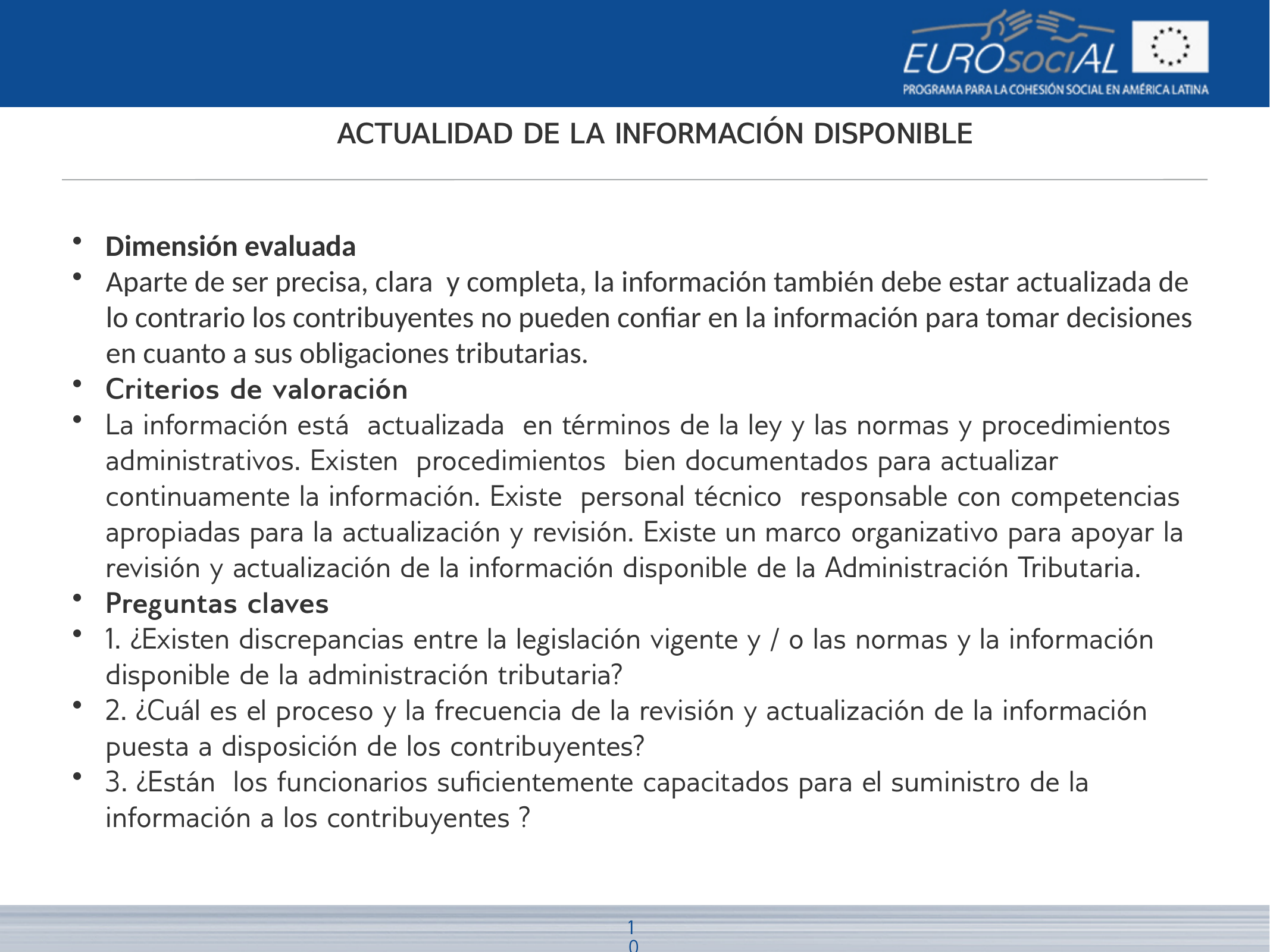

# ACTUALIDAD DE LA INFORMACIÓN DISPONIBLE
Dimensión evaluada
Aparte de ser precisa, clara  y completa, la información también debe estar actualizada de lo contrario los contribuyentes no pueden confiar en la información para tomar decisiones en cuanto a sus obligaciones tributarias.
Criterios de valoración
La información está  actualizada  en términos de la ley y las normas y procedimientos   administrativos. Existen  procedimientos  bien documentados para actualizar continuamente la información. Existe  personal técnico  responsable con competencias apropiadas para la actualización y revisión. Existe un marco organizativo para apoyar la revisión y actualización de la información disponible de la Administración Tributaria.
Preguntas claves
1. ¿Existen discrepancias entre la legislación vigente y / o las normas y la información disponible de la administración tributaria?
2. ¿Cuál es el proceso y la frecuencia de la revisión y actualización de la información puesta a disposición de los contribuyentes?
3. ¿Están  los funcionarios suficientemente capacitados para el suministro de la información a los contribuyentes ?

10